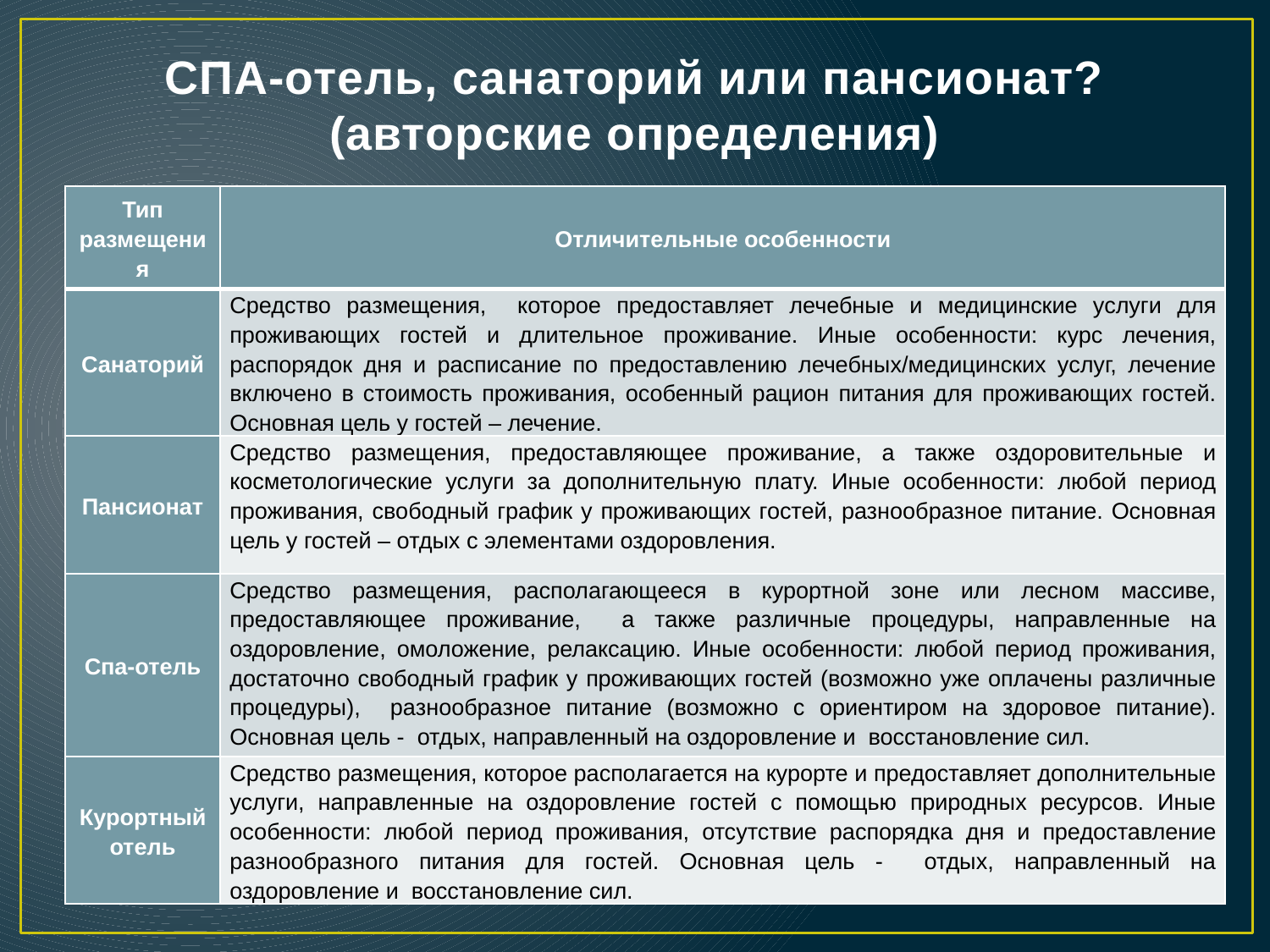

# СПА-отель, санаторий или пансионат? (авторские определения)
| Тип размещения | Отличительные особенности |
| --- | --- |
| Санаторий | Средство размещения, которое предоставляет лечебные и медицинские услуги для проживающих гостей и длительное проживание. Иные особенности: курс лечения, распорядок дня и расписание по предоставлению лечебных/медицинских услуг, лечение включено в стоимость проживания, особенный рацион питания для проживающих гостей. Основная цель у гостей – лечение. |
| Пансионат | Средство размещения, предоставляющее проживание, а также оздоровительные и косметологические услуги за дополнительную плату. Иные особенности: любой период проживания, свободный график у проживающих гостей, разнообразное питание. Основная цель у гостей – отдых с элементами оздоровления. |
| Спа-отель | Средство размещения, располагающееся в курортной зоне или лесном массиве, предоставляющее проживание, а также различные процедуры, направленные на оздоровление, омоложение, релаксацию. Иные особенности: любой период проживания, достаточно свободный график у проживающих гостей (возможно уже оплачены различные процедуры), разнообразное питание (возможно с ориентиром на здоровое питание). Основная цель - отдых, направленный на оздоровление и восстановление сил. |
| Курортный отель | Средство размещения, которое располагается на курорте и предоставляет дополнительные услуги, направленные на оздоровление гостей с помощью природных ресурсов. Иные особенности: любой период проживания, отсутствие распорядка дня и предоставление разнообразного питания для гостей. Основная цель - отдых, направленный на оздоровление и восстановление сил. |